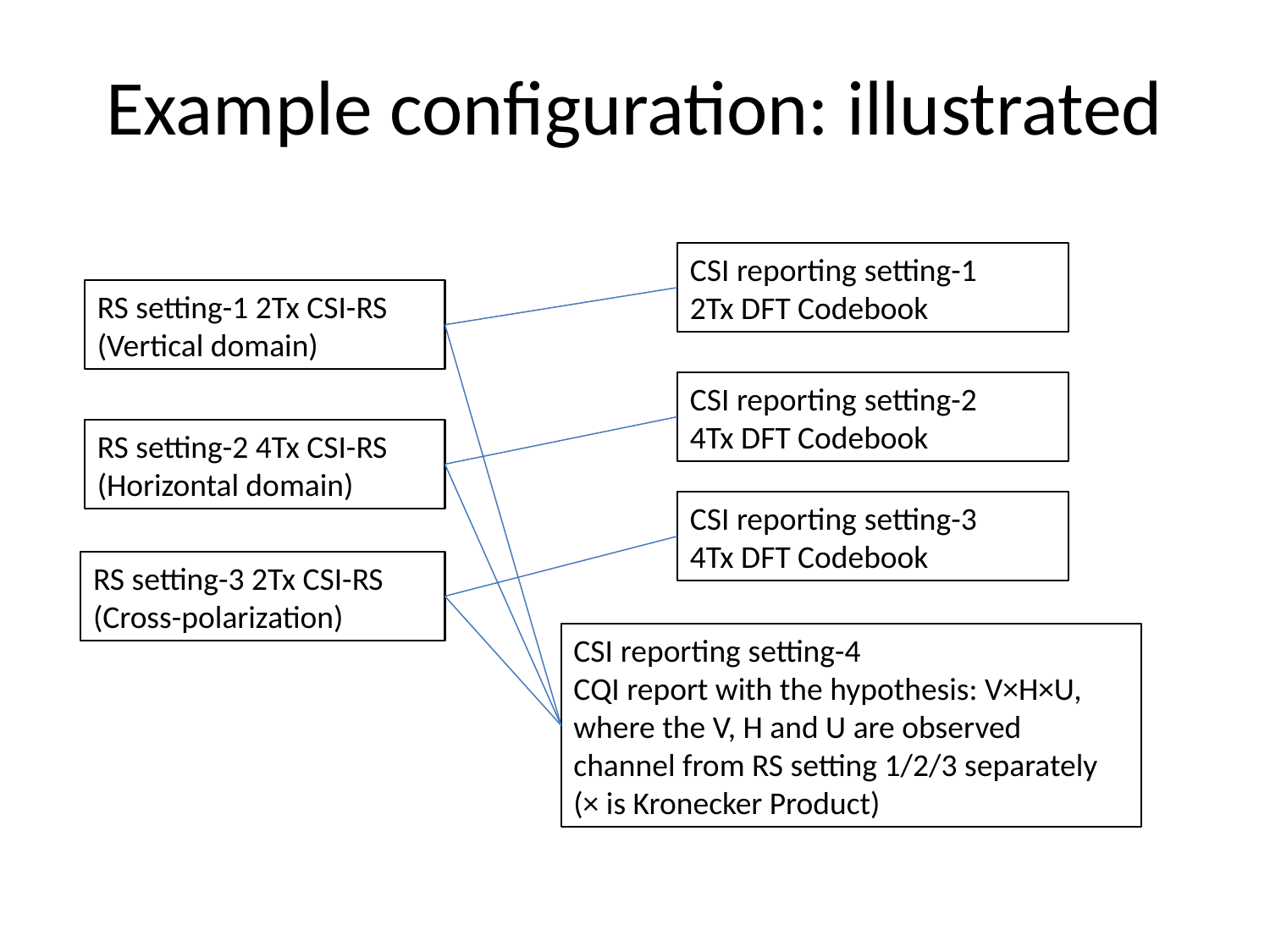

# Example configuration: illustrated
CSI reporting setting-1
2Tx DFT Codebook
RS setting-1 2Tx CSI-RS    (Vertical domain)
CSI reporting setting-2
4Tx DFT Codebook
RS setting-2 4Tx CSI-RS (Horizontal domain)
CSI reporting setting-3
4Tx DFT Codebook
RS setting-3 2Tx CSI-RS       (Cross-polarization)
CSI reporting setting-4
CQI report with the hypothesis: V×H×U, where the V, H and U are observed channel from RS setting 1/2/3 separately
(× is Kronecker Product)